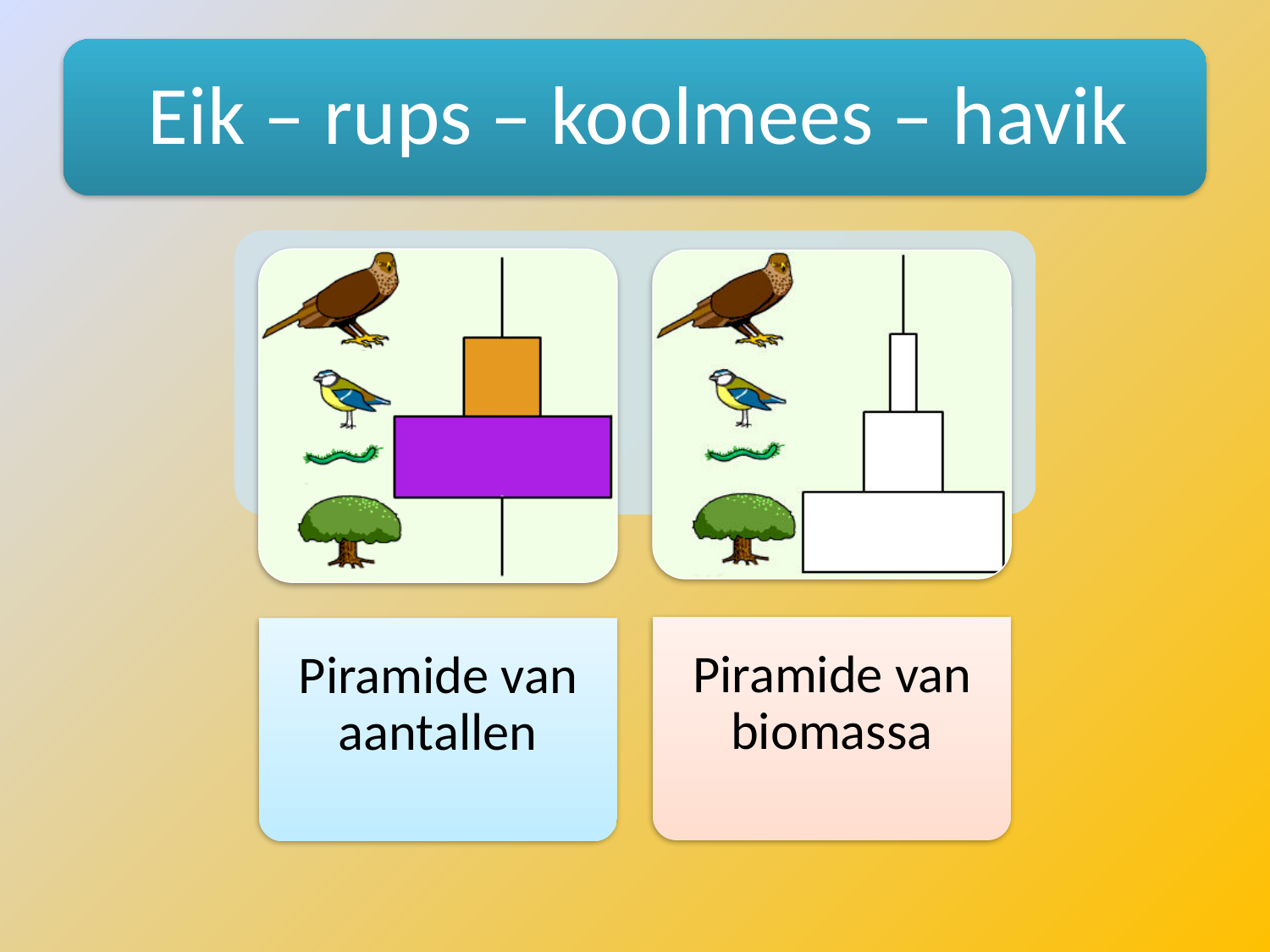

Eik – rups – koolmees – havik
Piramide van aantallen
Piramide van biomassa